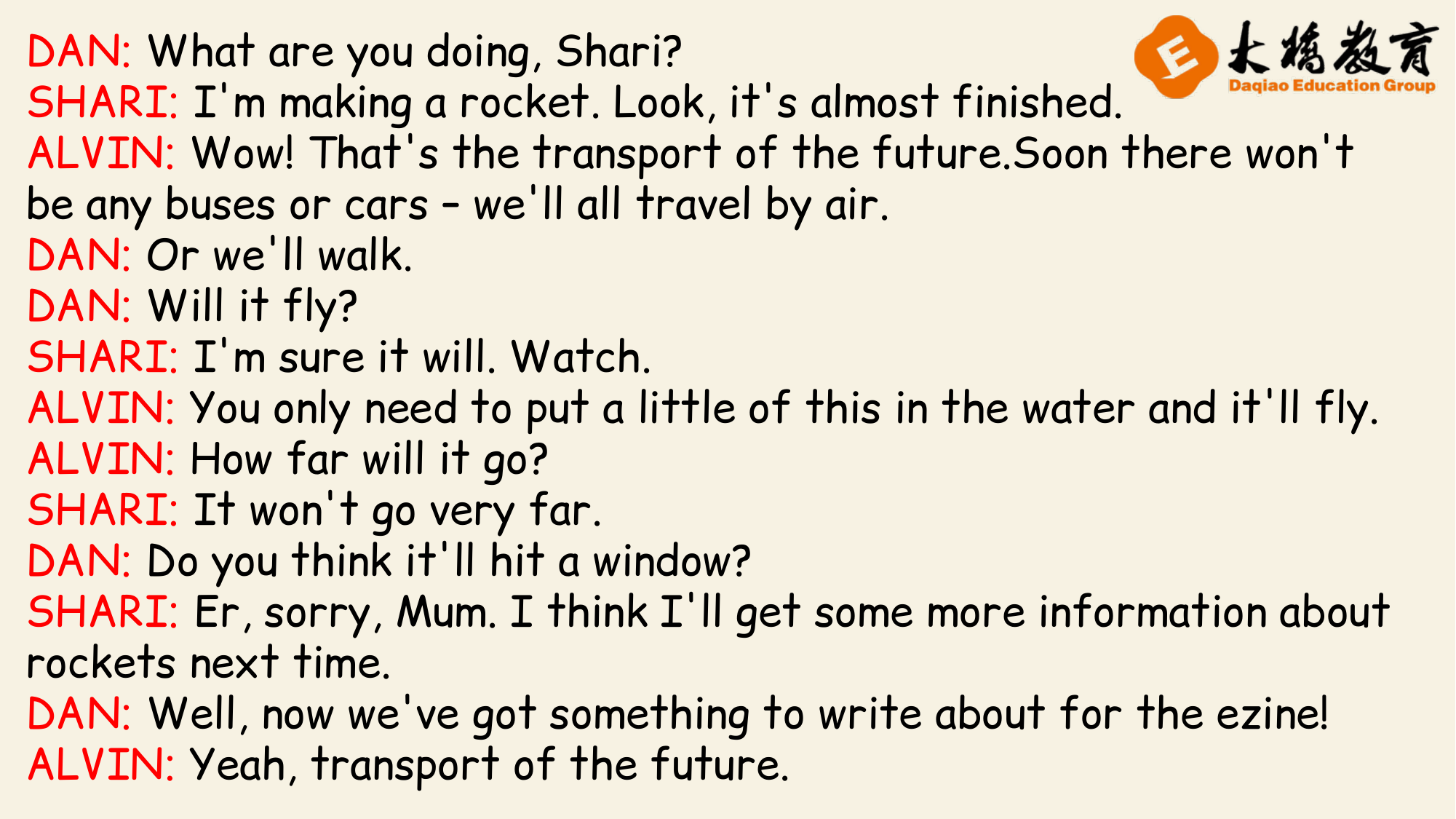

DAN: What are you doing, Shari?
SHARI: I'm making a rocket. Look, it's almost finished.
ALVIN: Wow! That's the transport of the future.Soon there won't be any buses or cars – we'll all travel by air.
DAN: Or we'll walk.
DAN: Will it fly?
SHARI: I'm sure it will. Watch.
ALVIN: You only need to put a little of this in the water and it'll fly.
ALVIN: How far will it go?
SHARI: It won't go very far.
DAN: Do you think it'll hit a window?
SHARI: Er, sorry, Mum. I think I'll get some more information about rockets next time.
DAN: Well, now we've got something to write about for the ezine!
ALVIN: Yeah, transport of the future.